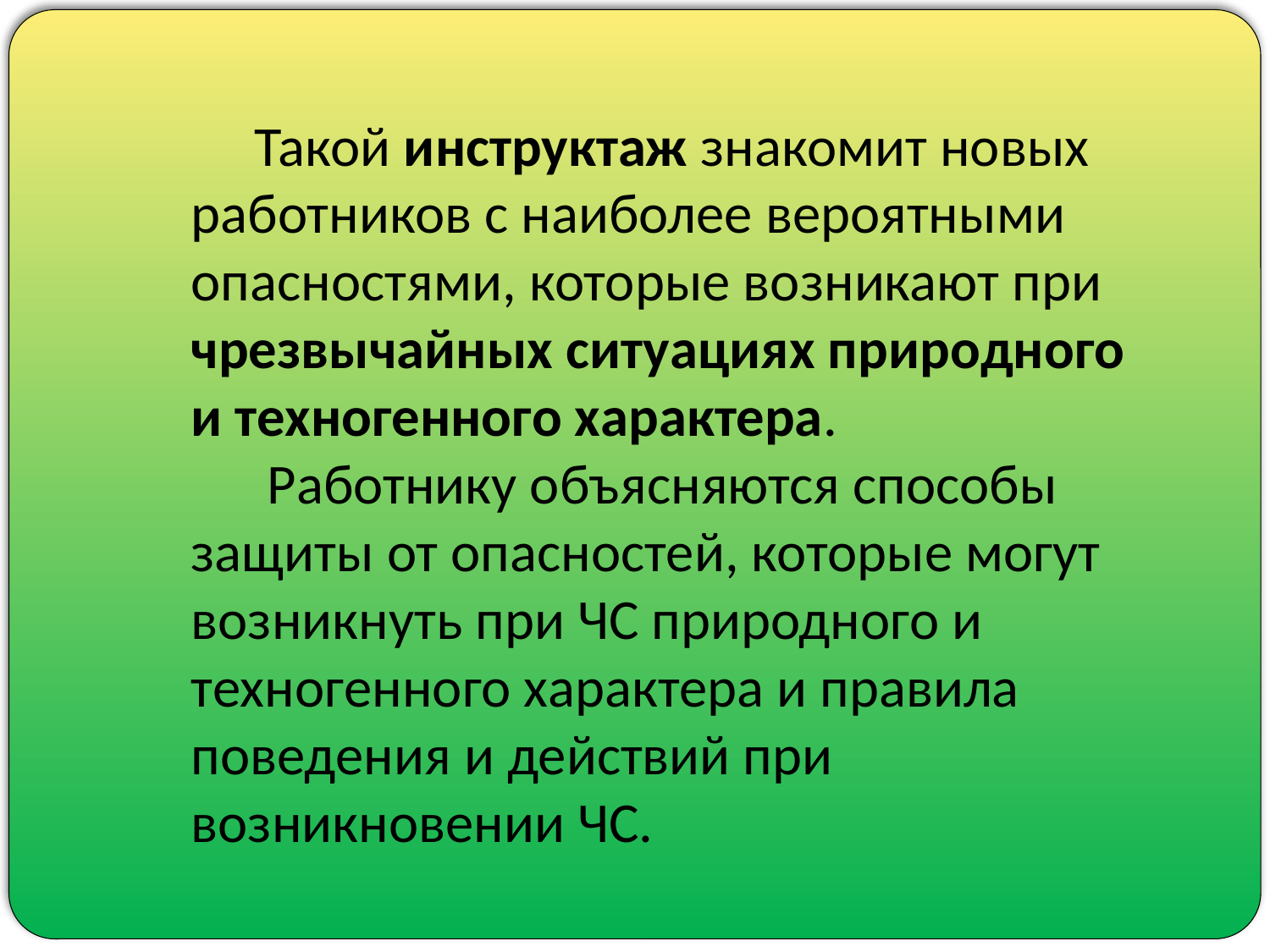

Такой инструктаж знакомит новых работников с наиболее вероятными опасностями, которые возникают при чрезвычайных ситуациях природного и техногенного характера.
      Работнику объясняются способы защиты от опасностей, которые могут возникнуть при ЧС природного и техногенного характера и правила поведения и действий при возникновении ЧС.